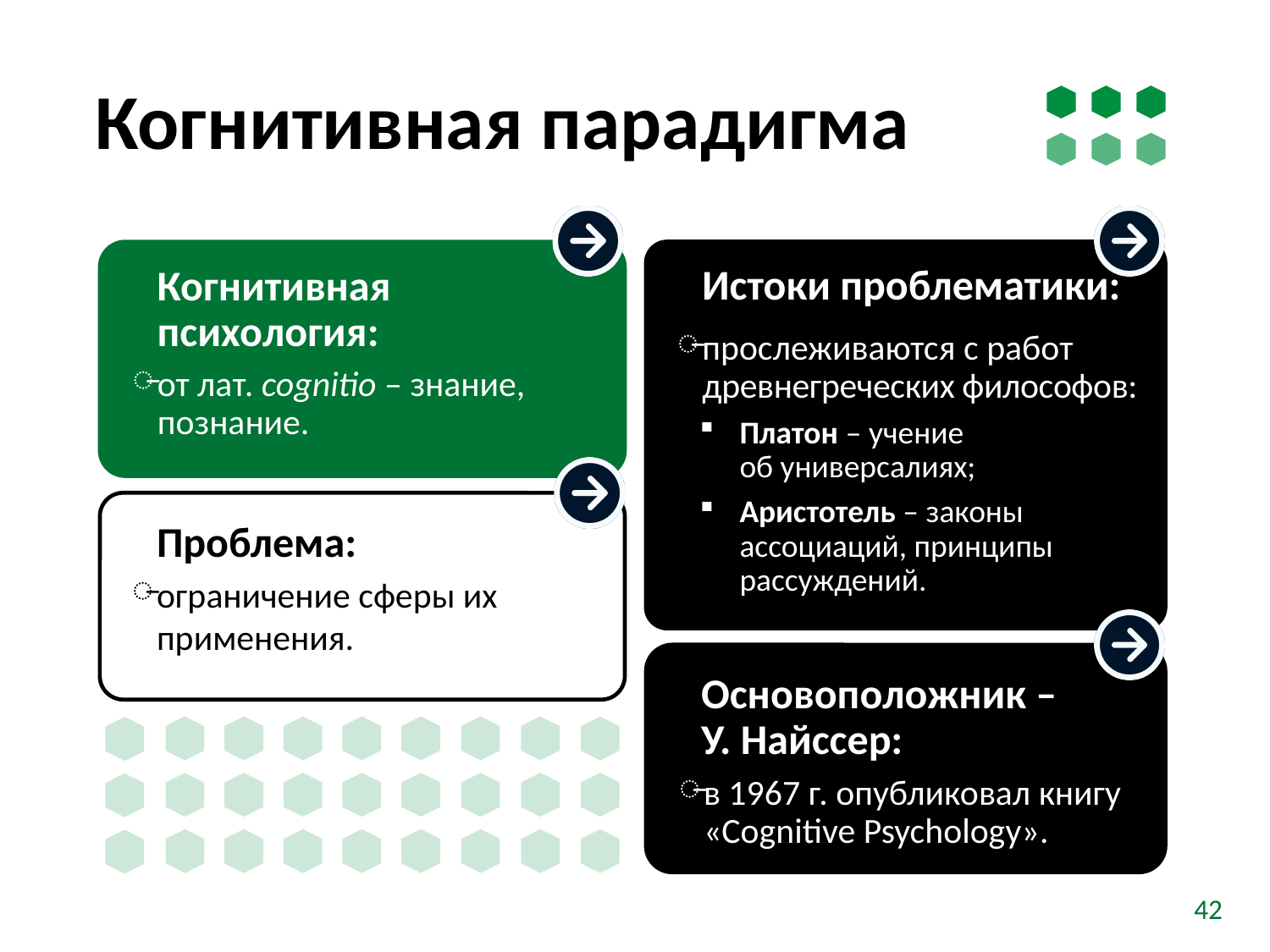

# Когнитивная парадигма

Когнитивная психология:
от лат. cognitio – знание, познание.
Истоки проблематики:
прослеживаются с работ древнегреческих философов:
Платон – учение
об универсалиях;
Аристотель – законы ассоциаций, принципы рассуждений.

Проблема:
ограничение сферы их применения.

Основоположник –
У. Найссер:
в 1967 г. опубликовал книгу «Cognitive Psychology».

42